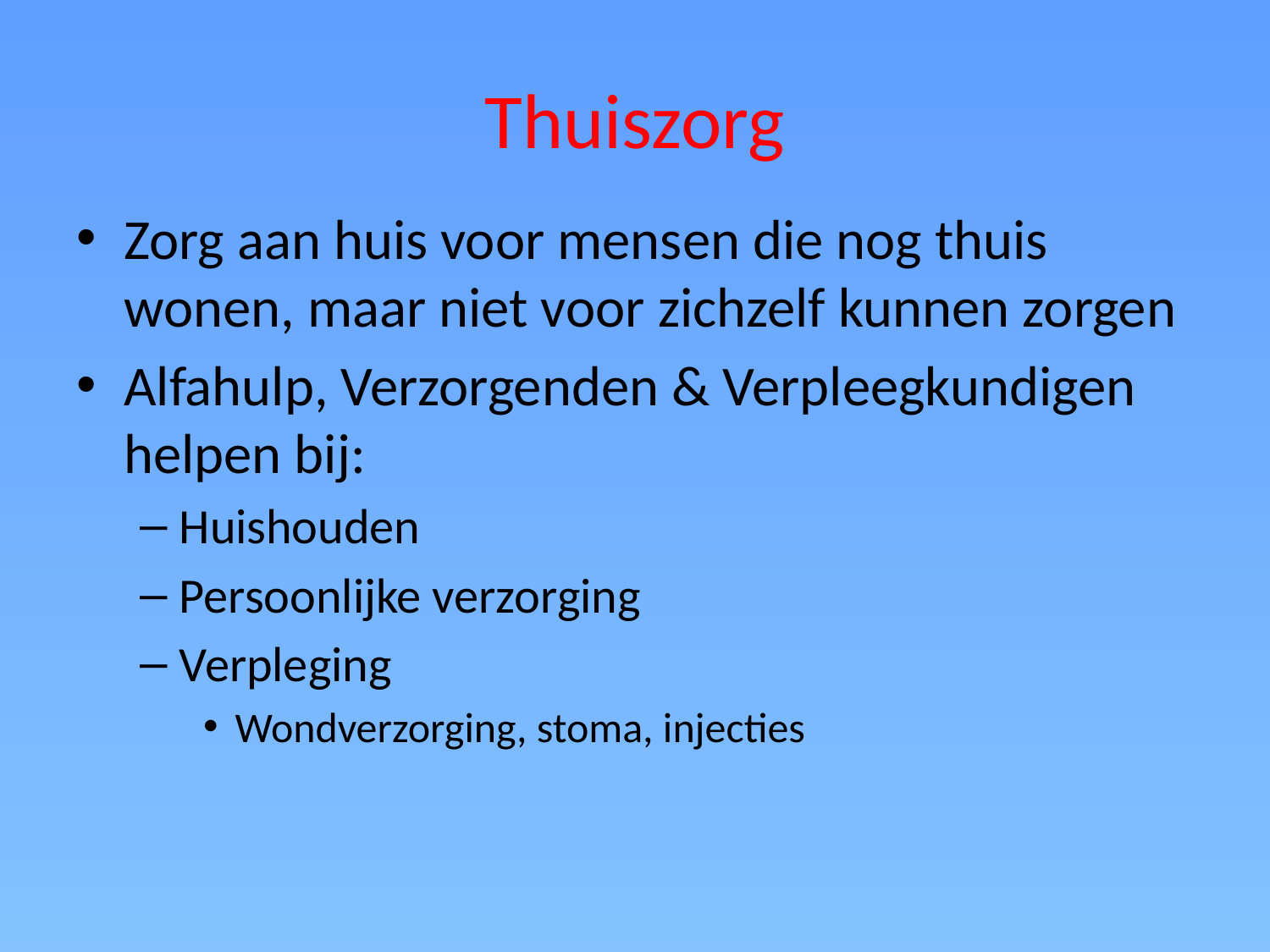

# Thuiszorg
Zorg aan huis voor mensen die nog thuis wonen, maar niet voor zichzelf kunnen zorgen
Alfahulp, Verzorgenden & Verpleegkundigen  helpen bij:
Huishouden
Persoonlijke verzorging
Verpleging
Wondverzorging, stoma, injecties